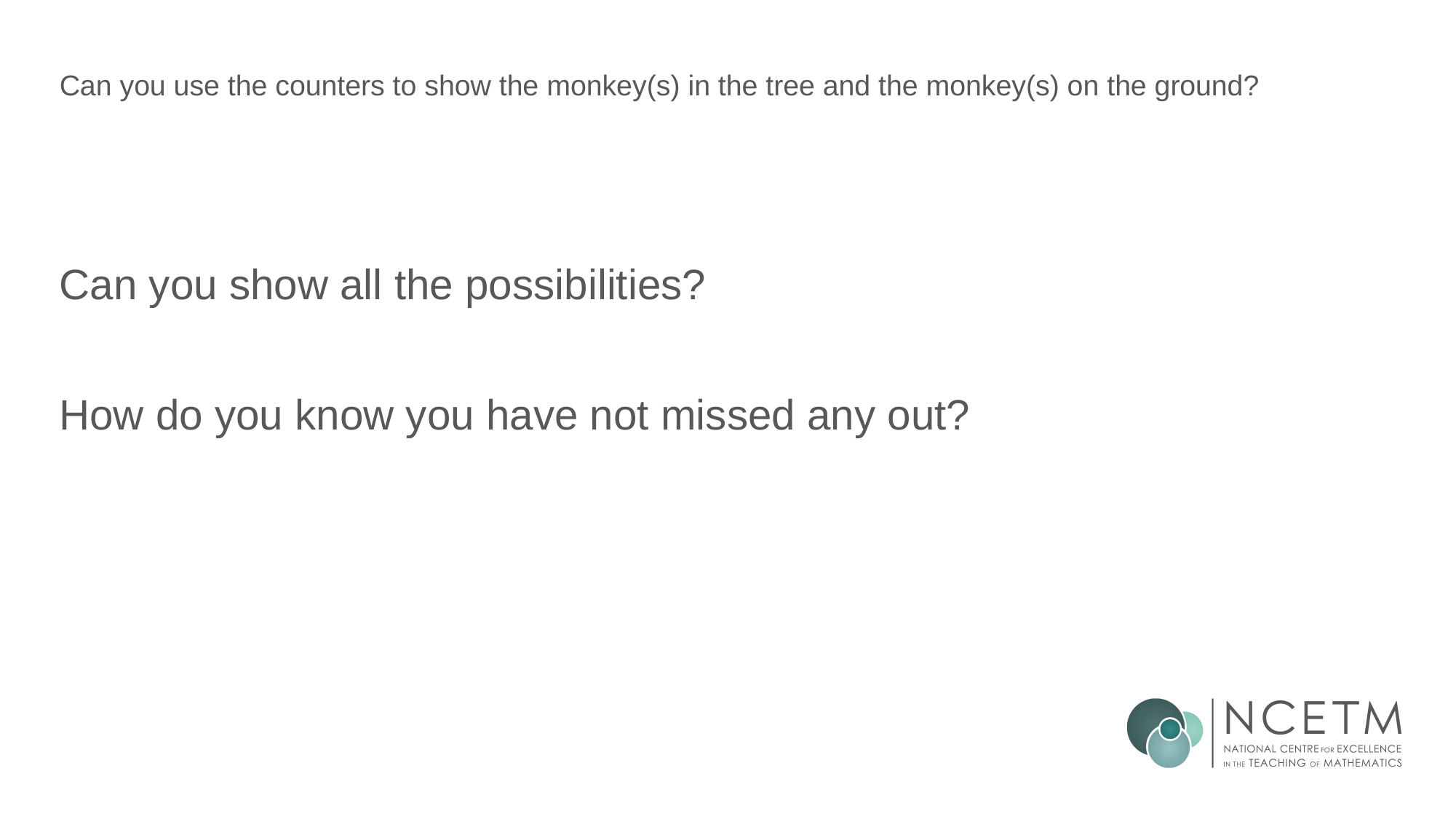

# Can you use the counters to show the monkey(s) in the tree and the monkey(s) on the ground?
Can you show all the possibilities?
How do you know you have not missed any out?